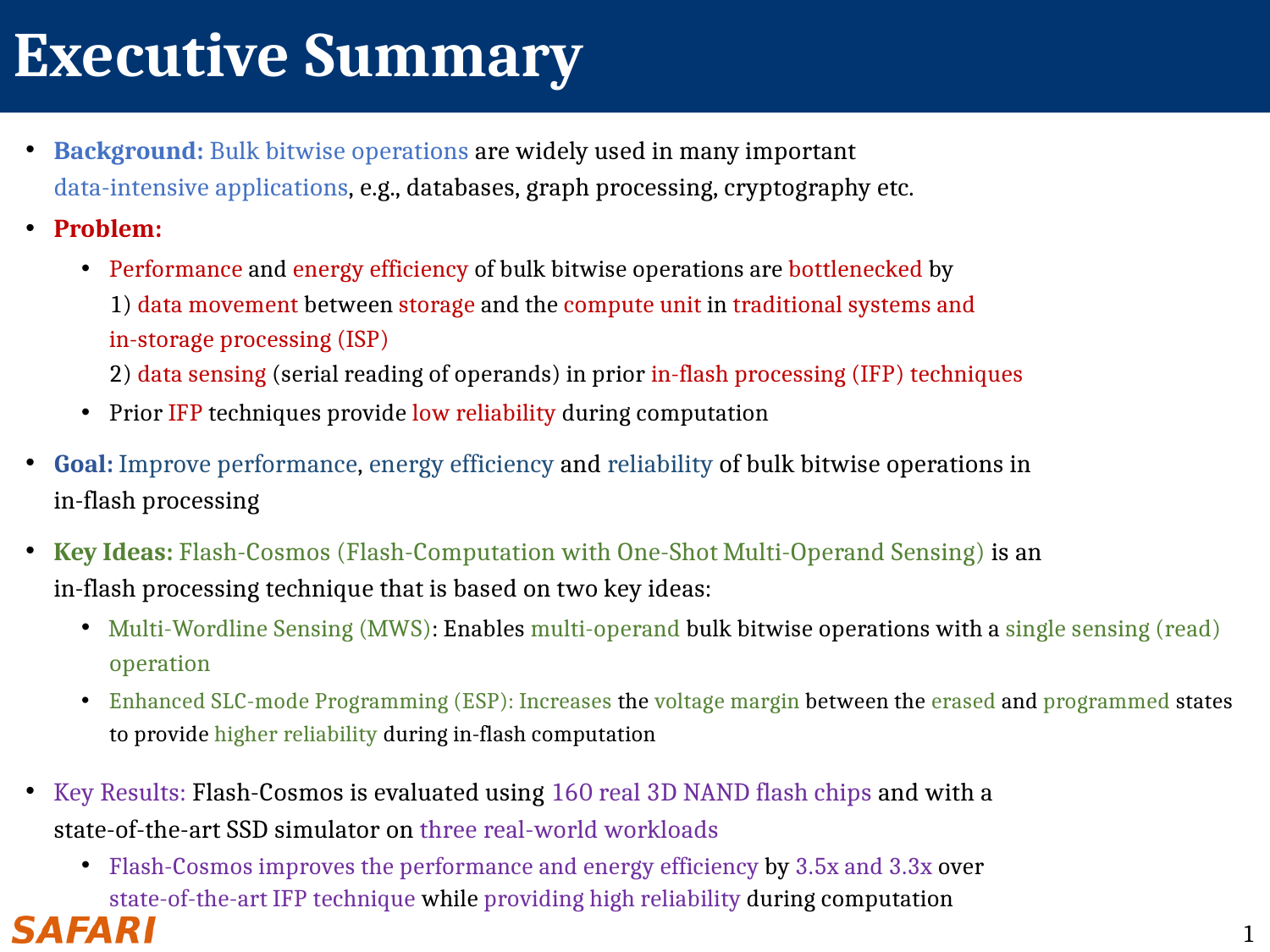

# Executive Summary
Background: Bulk bitwise operations are widely used in many important
data-intensive applications, e.g., databases, graph processing, cryptography etc.
Problem:
Performance and energy efficiency of bulk bitwise operations are bottlenecked by
1) data movement between storage and the compute unit in traditional systems and
in-storage processing (ISP)
2) data sensing (serial reading of operands) in prior in-flash processing (IFP) techniques
Prior IFP techniques provide low reliability during computation
Goal: Improve performance, energy efficiency and reliability of bulk bitwise operations in
in-flash processing
Key Ideas: Flash-Cosmos (Flash-Computation with One-Shot Multi-Operand Sensing) is an
in-flash processing technique that is based on two key ideas:
Multi-Wordline Sensing (MWS): Enables multi-operand bulk bitwise operations with a single sensing (read) operation
Enhanced SLC-mode Programming (ESP): Increases the voltage margin between the erased and programmed states to provide higher reliability during in-flash computation
Key Results: Flash-Cosmos is evaluated using 160 real 3D NAND flash chips and with a
state-of-the-art SSD simulator on three real-world workloads
Flash-Cosmos improves the performance and energy efficiency by 3.5x and 3.3x over
state-of-the-art IFP technique while providing high reliability during computation
1